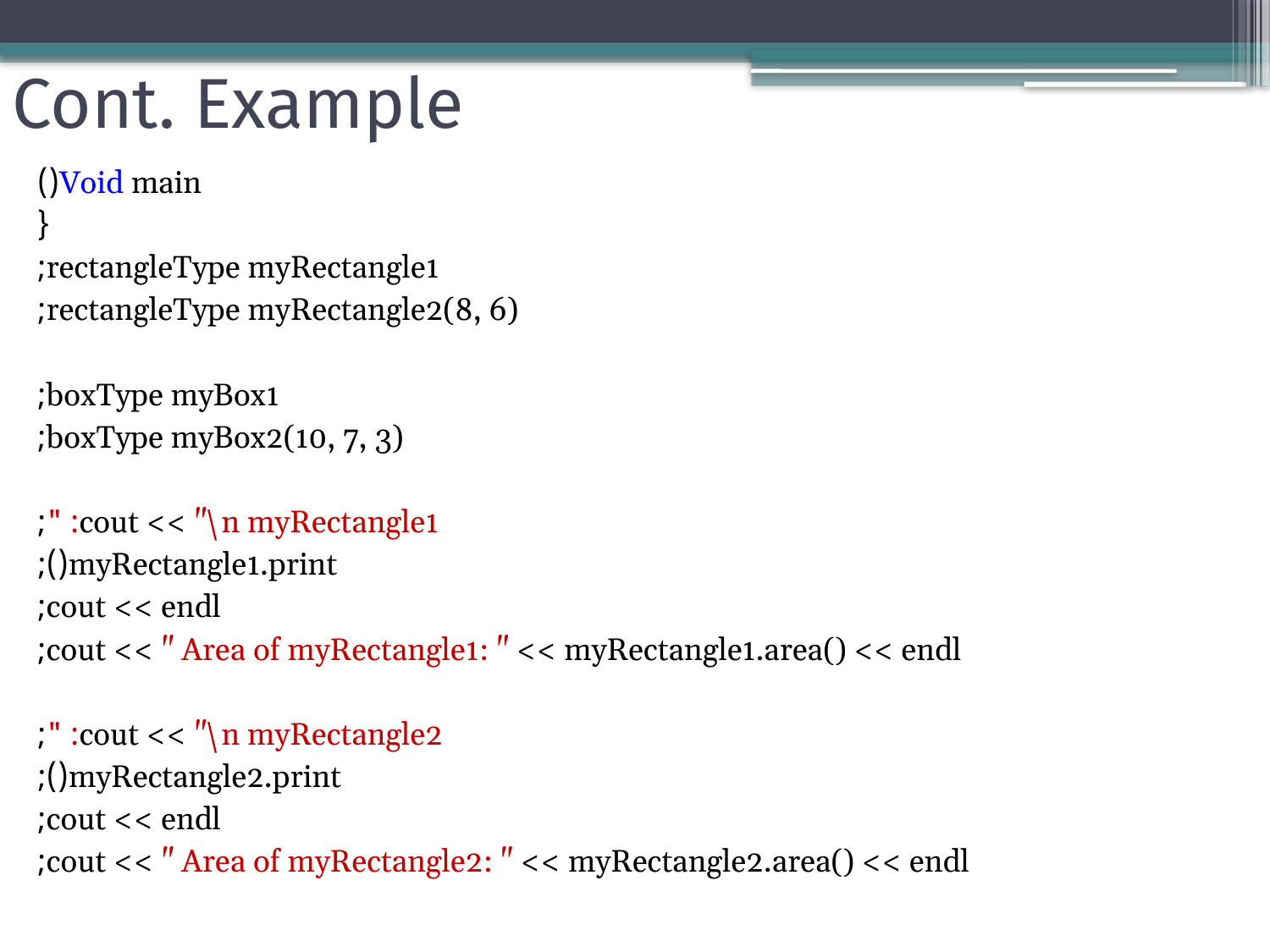

# Cont. Example
Void main()‏
{
	rectangleType myRectangle1;
	rectangleType myRectangle2(8, 6);

	boxType myBox1;
	boxType myBox2(10, 7, 3);

	cout << "\n myRectangle1: ";
	myRectangle1.print();
	cout << endl;
	cout << " Area of myRectangle1: " << myRectangle1.area() << endl;

	cout << "\n myRectangle2: ";
	myRectangle2.print();
	cout << endl;
	cout << " Area of myRectangle2: " << myRectangle2.area() << endl;